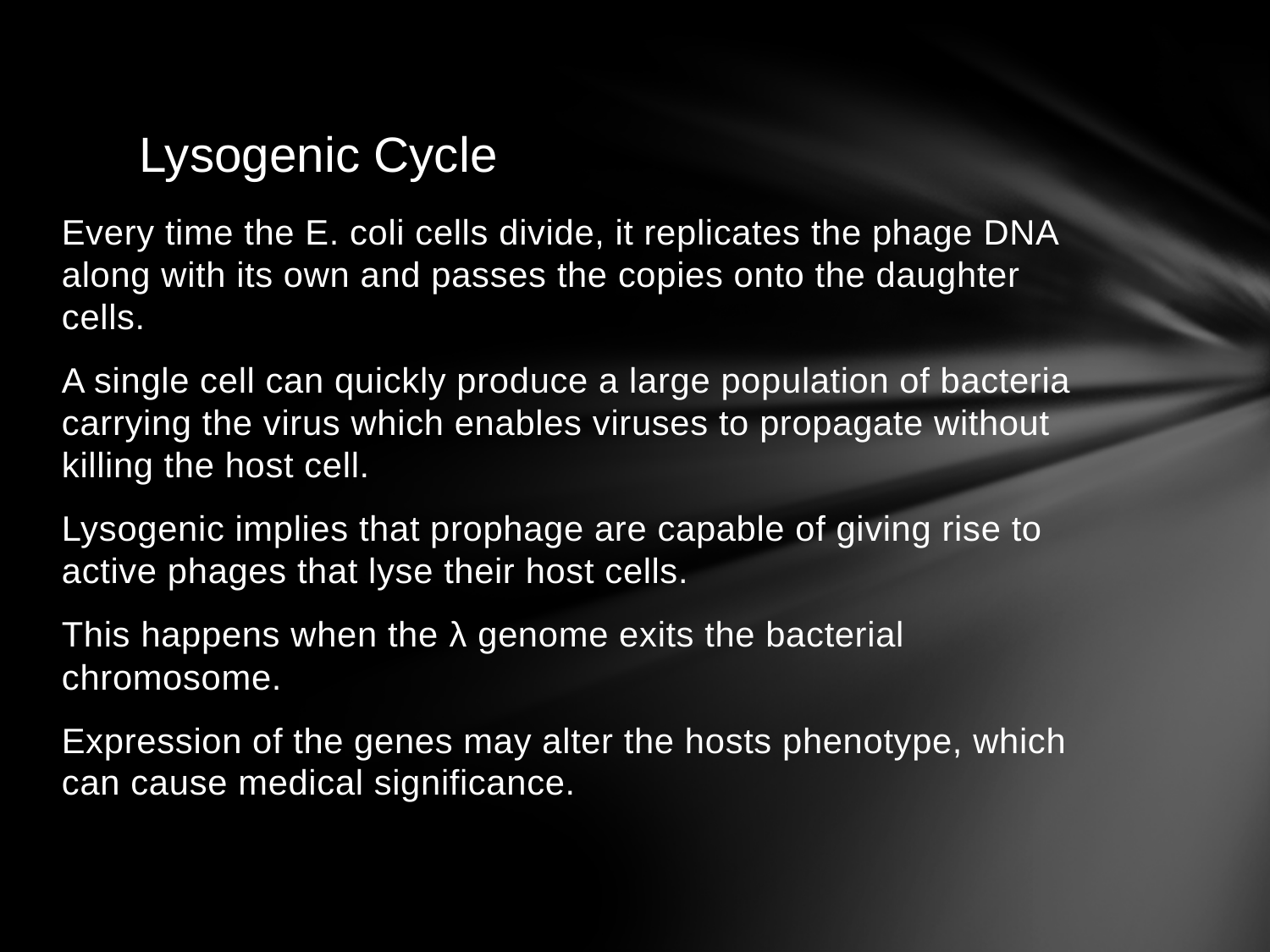

Lysogenic Cycle
Every time the E. coli cells divide, it replicates the phage DNA along with its own and passes the copies onto the daughter cells.
A single cell can quickly produce a large population of bacteria carrying the virus which enables viruses to propagate without killing the host cell.
Lysogenic implies that prophage are capable of giving rise to active phages that lyse their host cells.
This happens when the λ genome exits the bacterial chromosome.
Expression of the genes may alter the hosts phenotype, which can cause medical significance.